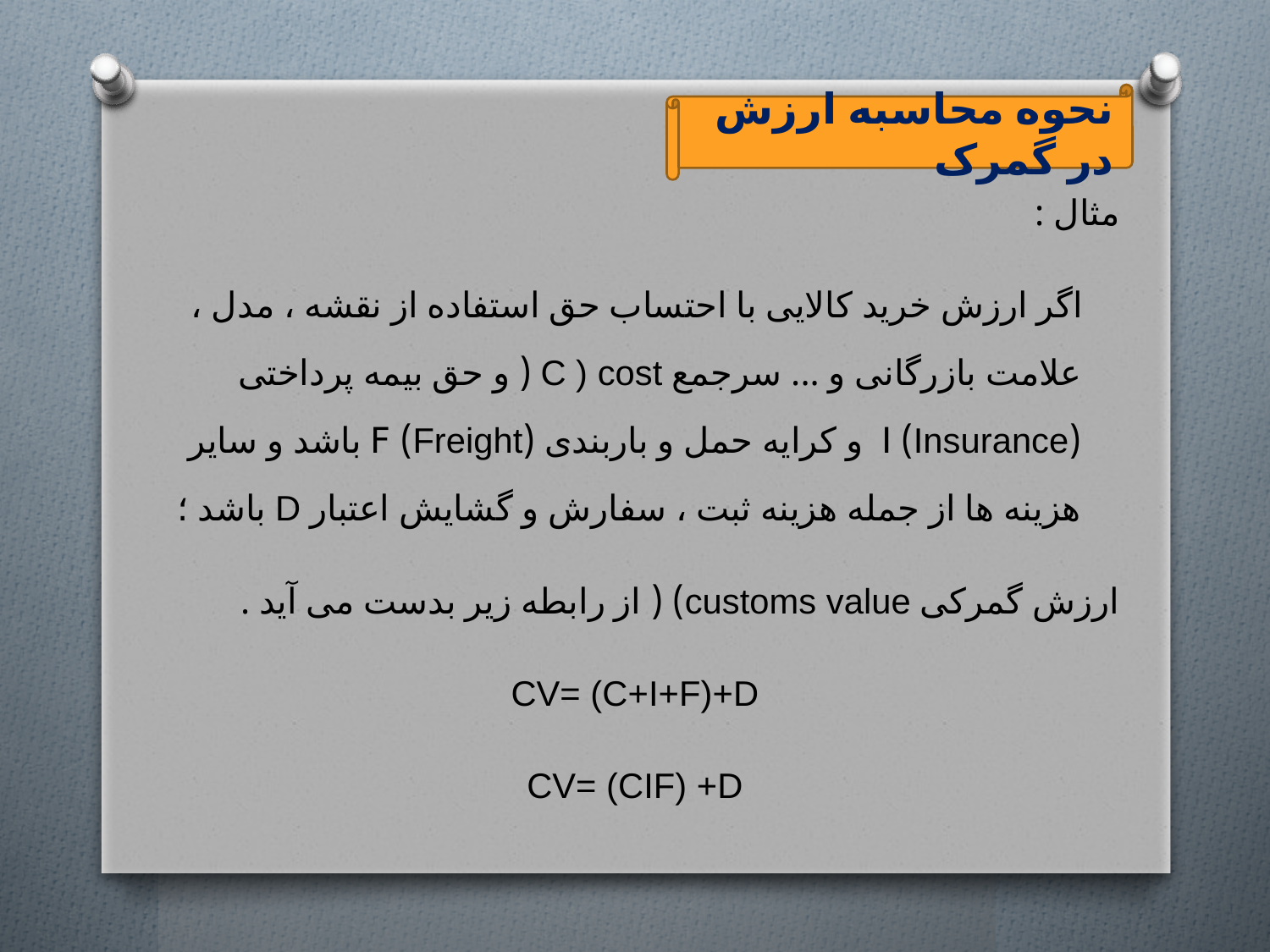

نحوه محاسبه ارزش در گمرک

مثال :
    اگر ارزش خرید کالایی با احتساب حق استفاده از نقشه ، مدل ، علامت بازرگانی و ... سرجمع C ) cost ( و حق بیمه پرداختی (Insurance) I  و کرایه حمل و باربندی (Freight) F باشد و سایر هزینه ها از جمله هزینه ثبت ، سفارش و گشایش اعتبار D باشد ؛
ارزش گمرکی customs value) ( از رابطه زیر بدست می آید .
CV= (C+I+F)+D
CV= (CIF) +D